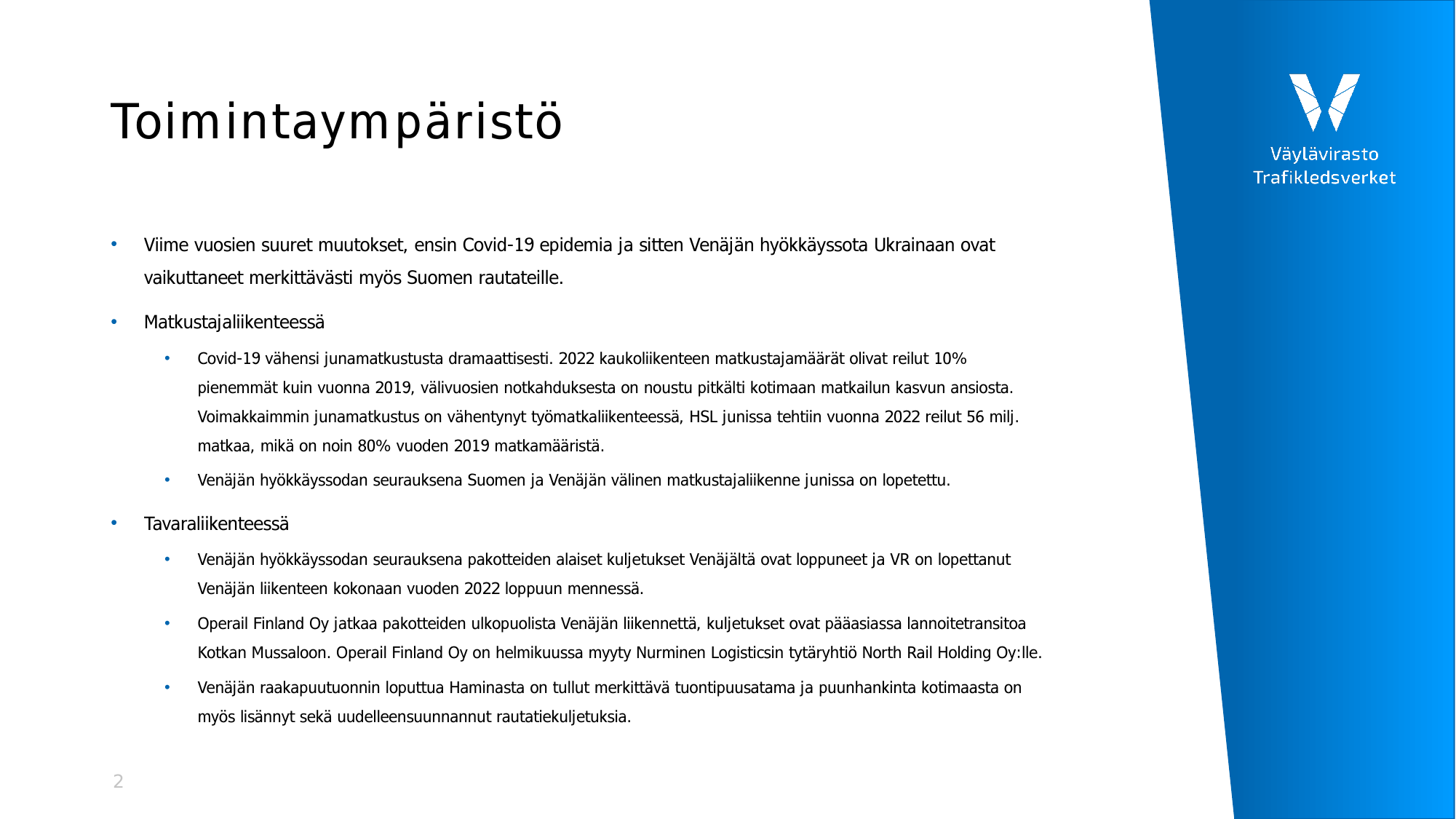

# Toimintaympäristö
Viime vuosien suuret muutokset, ensin Covid-19 epidemia ja sitten Venäjän hyökkäyssota Ukrainaan ovat vaikuttaneet merkittävästi myös Suomen rautateille.
Matkustajaliikenteessä
Covid-19 vähensi junamatkustusta dramaattisesti. 2022 kaukoliikenteen matkustajamäärät olivat reilut 10% pienemmät kuin vuonna 2019, välivuosien notkahduksesta on noustu pitkälti kotimaan matkailun kasvun ansiosta. Voimakkaimmin junamatkustus on vähentynyt työmatkaliikenteessä, HSL junissa tehtiin vuonna 2022 reilut 56 milj. matkaa, mikä on noin 80% vuoden 2019 matkamääristä.
Venäjän hyökkäyssodan seurauksena Suomen ja Venäjän välinen matkustajaliikenne junissa on lopetettu.
Tavaraliikenteessä
Venäjän hyökkäyssodan seurauksena pakotteiden alaiset kuljetukset Venäjältä ovat loppuneet ja VR on lopettanut Venäjän liikenteen kokonaan vuoden 2022 loppuun mennessä.
Operail Finland Oy jatkaa pakotteiden ulkopuolista Venäjän liikennettä, kuljetukset ovat pääasiassa lannoitetransitoa Kotkan Mussaloon. Operail Finland Oy on helmikuussa myyty Nurminen Logisticsin tytäryhtiö North Rail Holding Oy:lle.
Venäjän raakapuutuonnin loputtua Haminasta on tullut merkittävä tuontipuusatama ja puunhankinta kotimaasta on myös lisännyt sekä uudelleensuunnannut rautatiekuljetuksia.

2